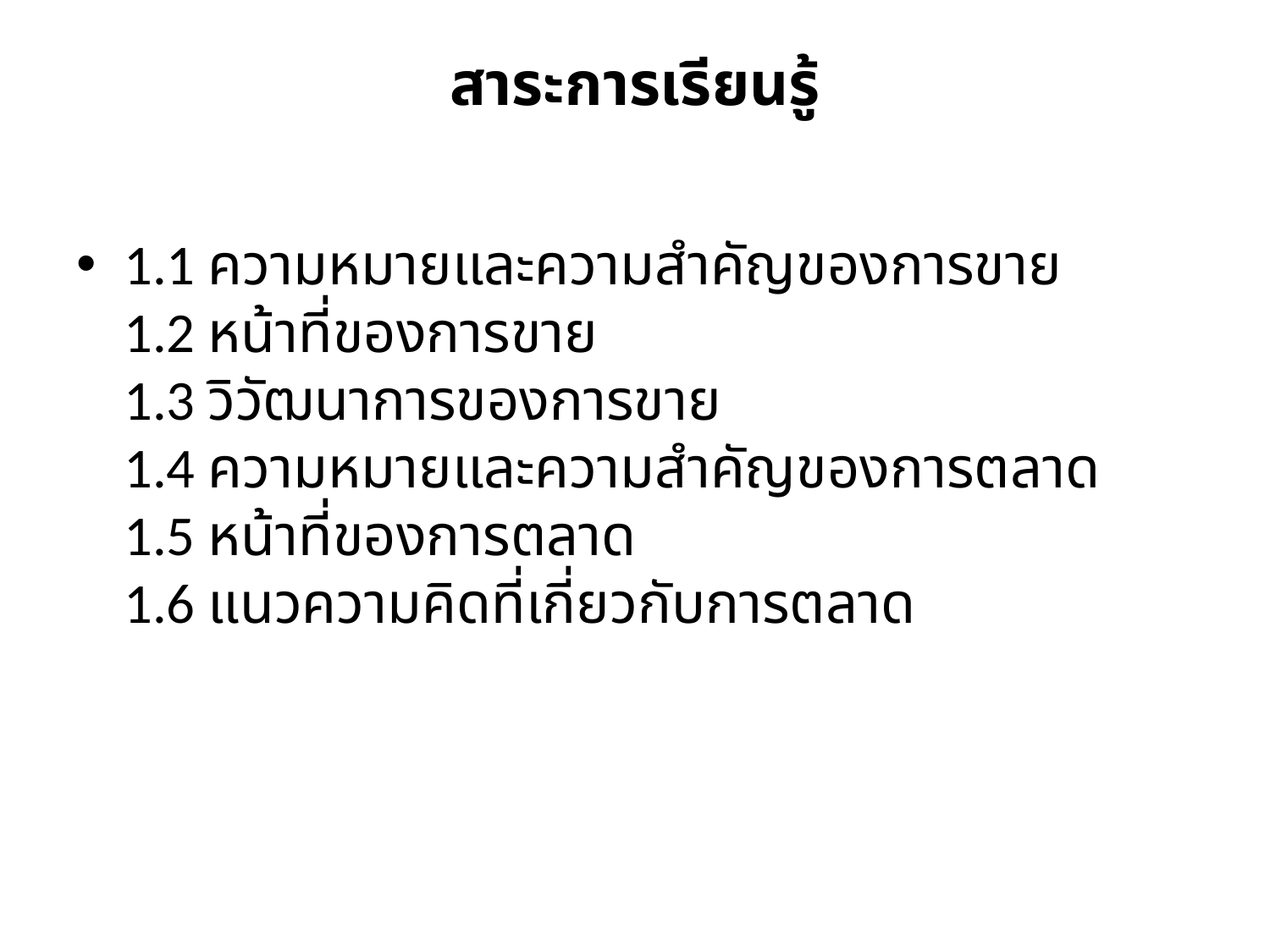

# สาระการเรียนรู้
1.1 ความหมายและความสำคัญของการขาย
1.2 หน้าที่ของการขาย
1.3 วิวัฒนาการของการขาย
1.4 ความหมายและความสำคัญของการตลาด
1.5 หน้าที่ของการตลาด
1.6 แนวความคิดที่เกี่ยวกับการตลาด